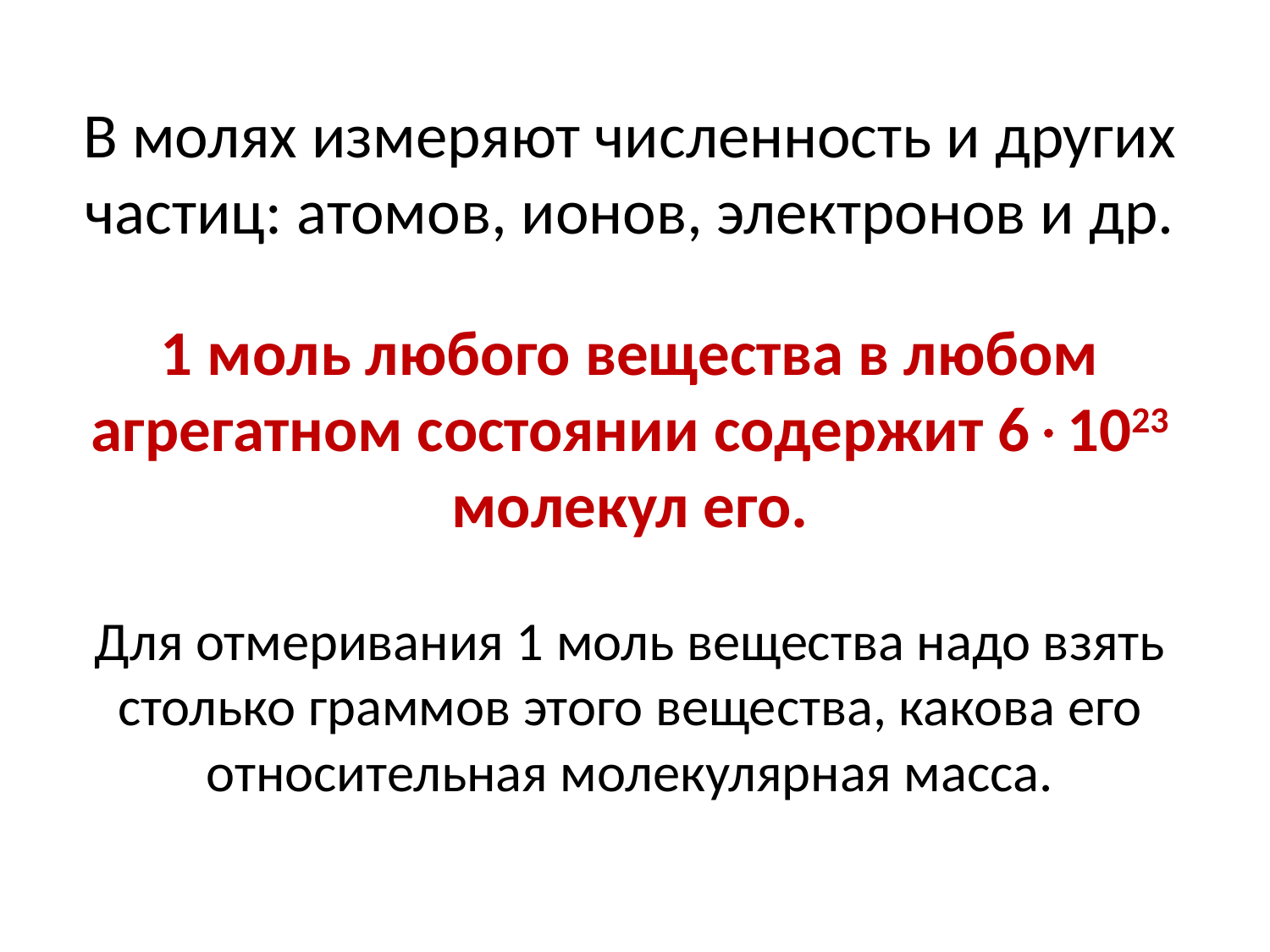

# В молях измеряют численность и других частиц: атомов, ионов, электронов и др. 1 моль любого вещества в любом агрегатном состоянии содержит 6⋅1023 молекул его. Для отмеривания 1 моль вещества надо взять столько граммов этого вещества, какова его относительная молекулярная масса.